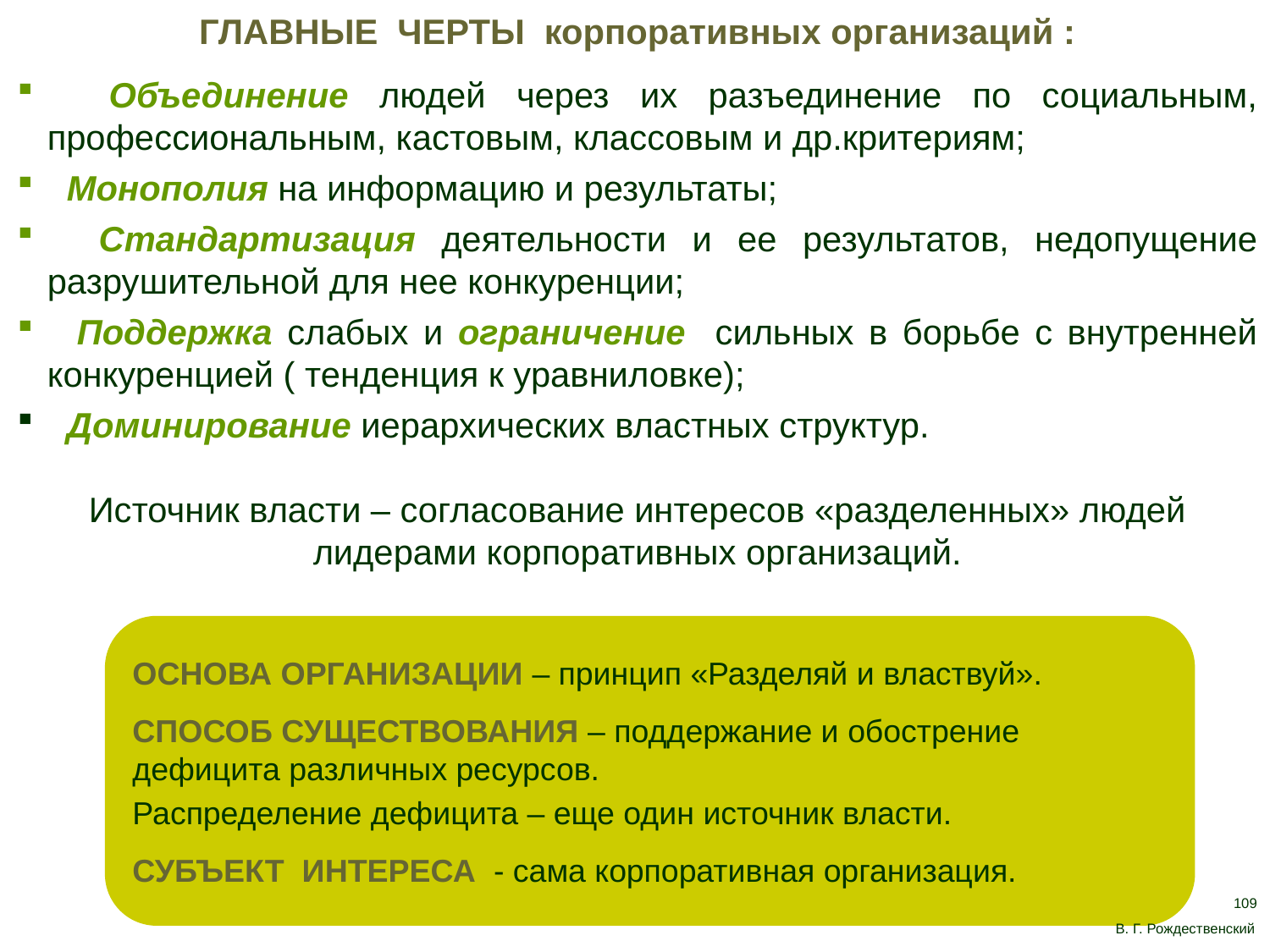

ГЛАВНЫЕ  ЧЕРТЫ  корпоративных организаций :

  Объединение людей через их разъединение по социальным, профессиональным, кастовым, классовым и др.критериям;

  Монополия на информацию и результаты;

  Стандартизация деятельности и ее результатов, недопущение разрушительной для нее конкуренции;

  Поддержка слабых и ограничение  сильных в борьбе с внутренней конкуренцией ( тенденция к уравниловке);

  Доминирование иерархических властных структур.

Источник власти – согласование интересов «разделенных» людей лидерами корпоративных организаций.
ОСНОВА ОРГАНИЗАЦИИ – принцип «Разделяй и властвуй».

СПОСОБ СУЩЕСТВОВАНИЯ – поддержание и обострение дефицита различных ресурсов.

Распределение дефицита – еще один источник власти.

СУБЪЕКТ  ИНТЕРЕСА  - сама корпоративная организация.
109
В. Г. Рождественский